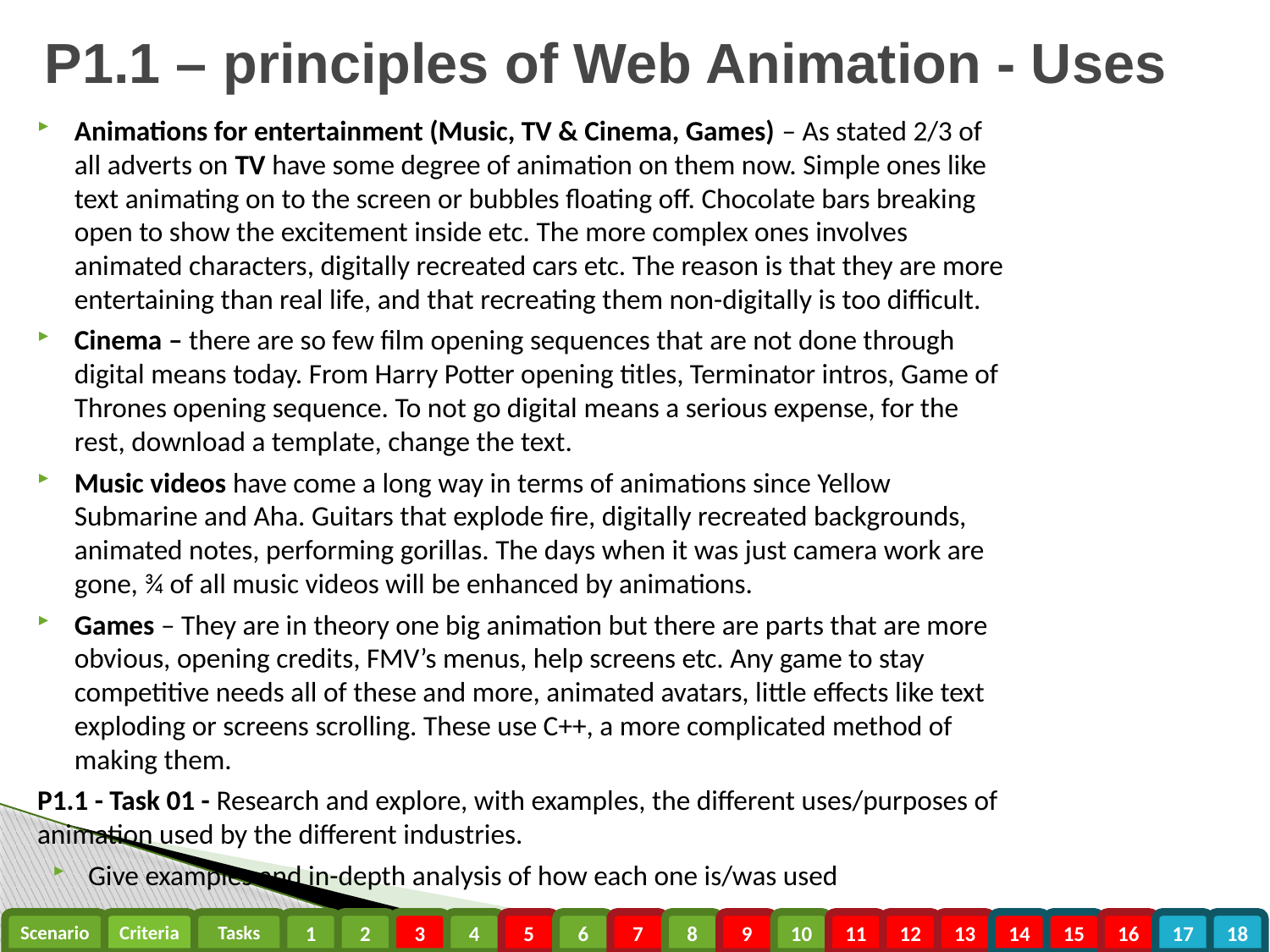

# P1.1 – principles of Web Animation - Uses
Animations for entertainment (Music, TV & Cinema, Games) – As stated 2/3 of all adverts on TV have some degree of animation on them now. Simple ones like text animating on to the screen or bubbles floating off. Chocolate bars breaking open to show the excitement inside etc. The more complex ones involves animated characters, digitally recreated cars etc. The reason is that they are more entertaining than real life, and that recreating them non-digitally is too difficult.
Cinema – there are so few film opening sequences that are not done through digital means today. From Harry Potter opening titles, Terminator intros, Game of Thrones opening sequence. To not go digital means a serious expense, for the rest, download a template, change the text.
Music videos have come a long way in terms of animations since Yellow Submarine and Aha. Guitars that explode fire, digitally recreated backgrounds, animated notes, performing gorillas. The days when it was just camera work are gone, ¾ of all music videos will be enhanced by animations.
Games – They are in theory one big animation but there are parts that are more obvious, opening credits, FMV’s menus, help screens etc. Any game to stay competitive needs all of these and more, animated avatars, little effects like text exploding or screens scrolling. These use C++, a more complicated method of making them.
P1.1 - Task 01 - Research and explore, with examples, the different uses/purposes of animation used by the different industries.
Give examples and in-depth analysis of how each one is/was used